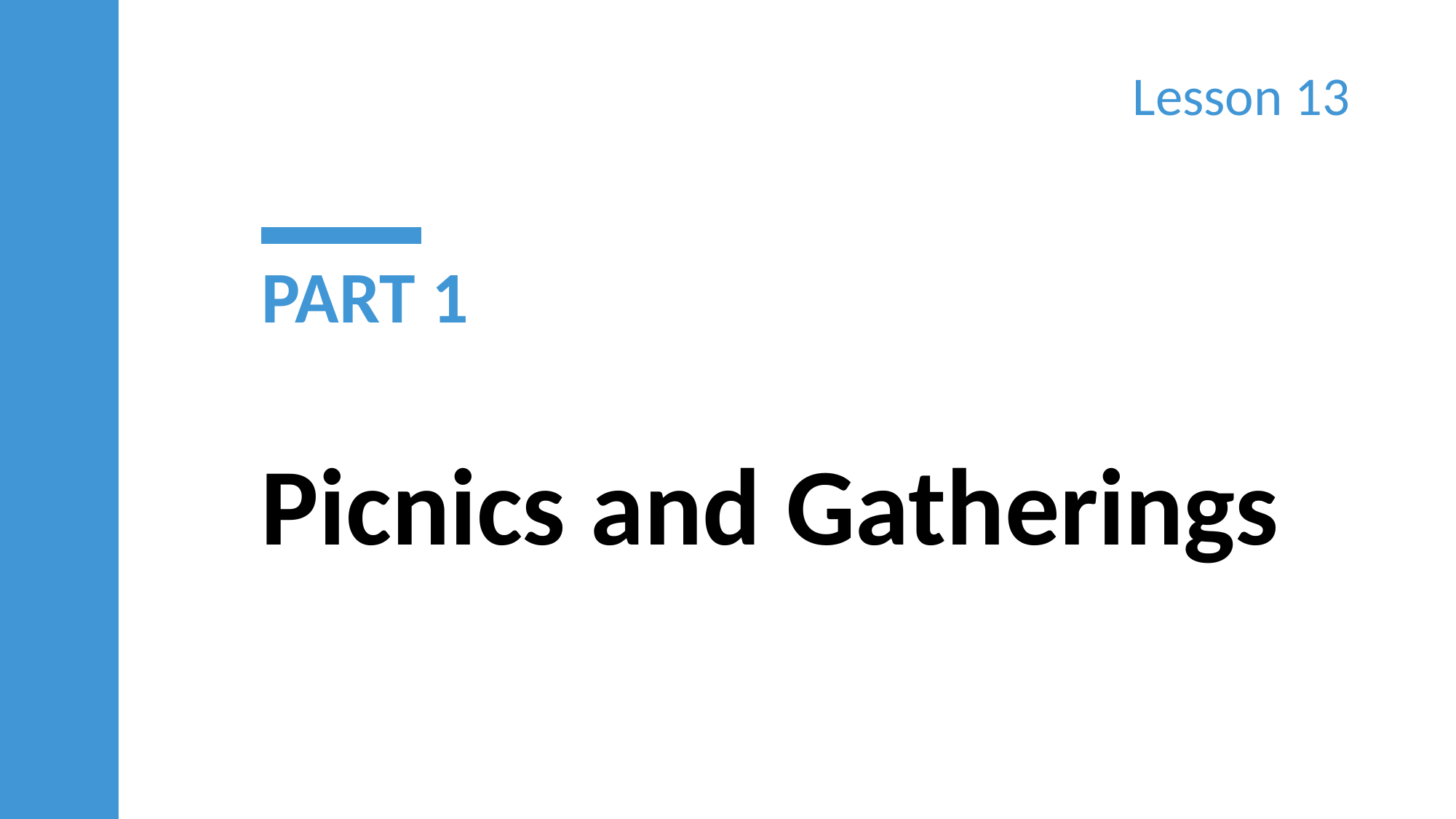

Lesson 13
PART 1
Picnics and Gatherings